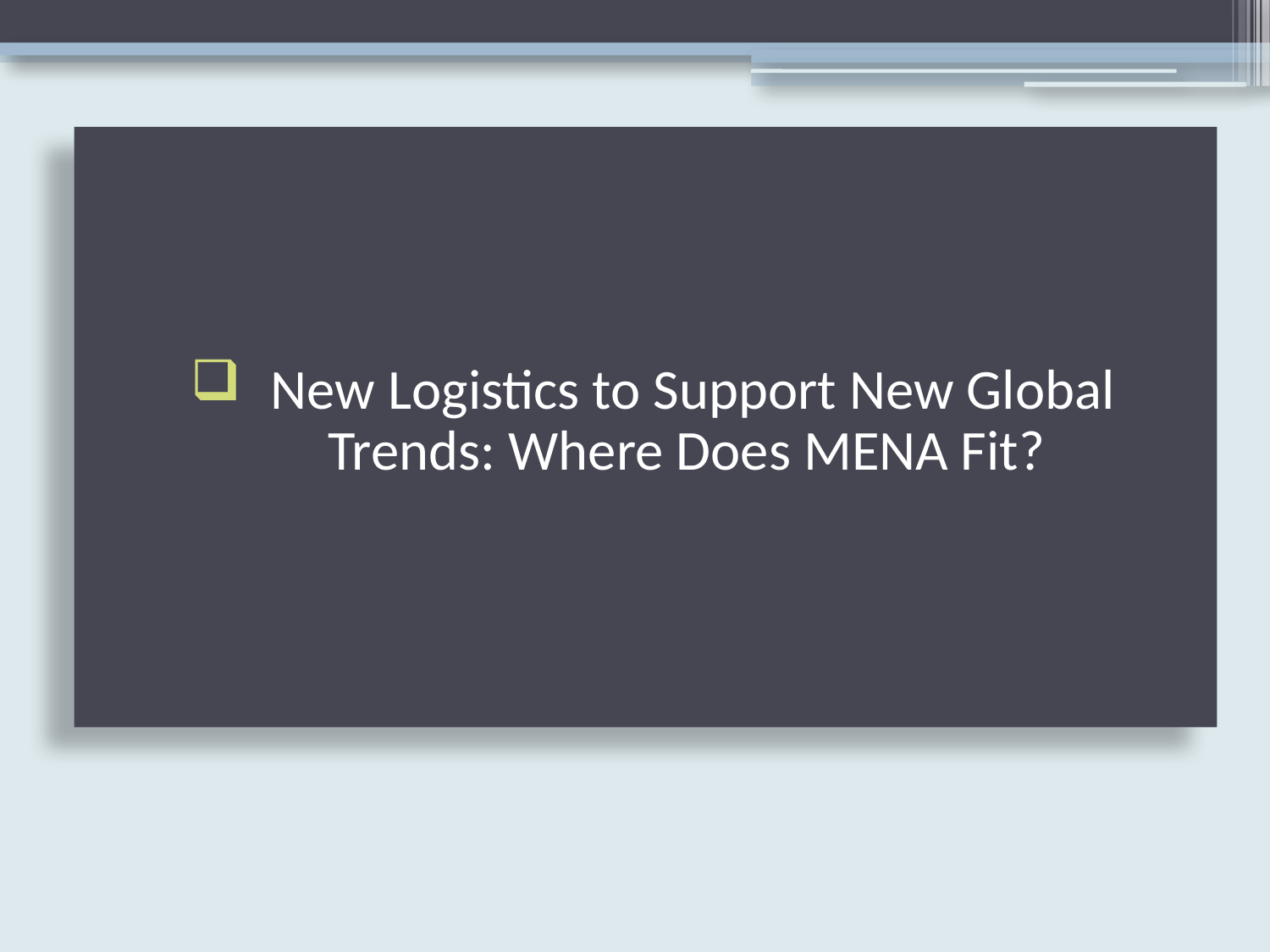

New Logistics to Support New Global Trends: Where Does MENA Fit?